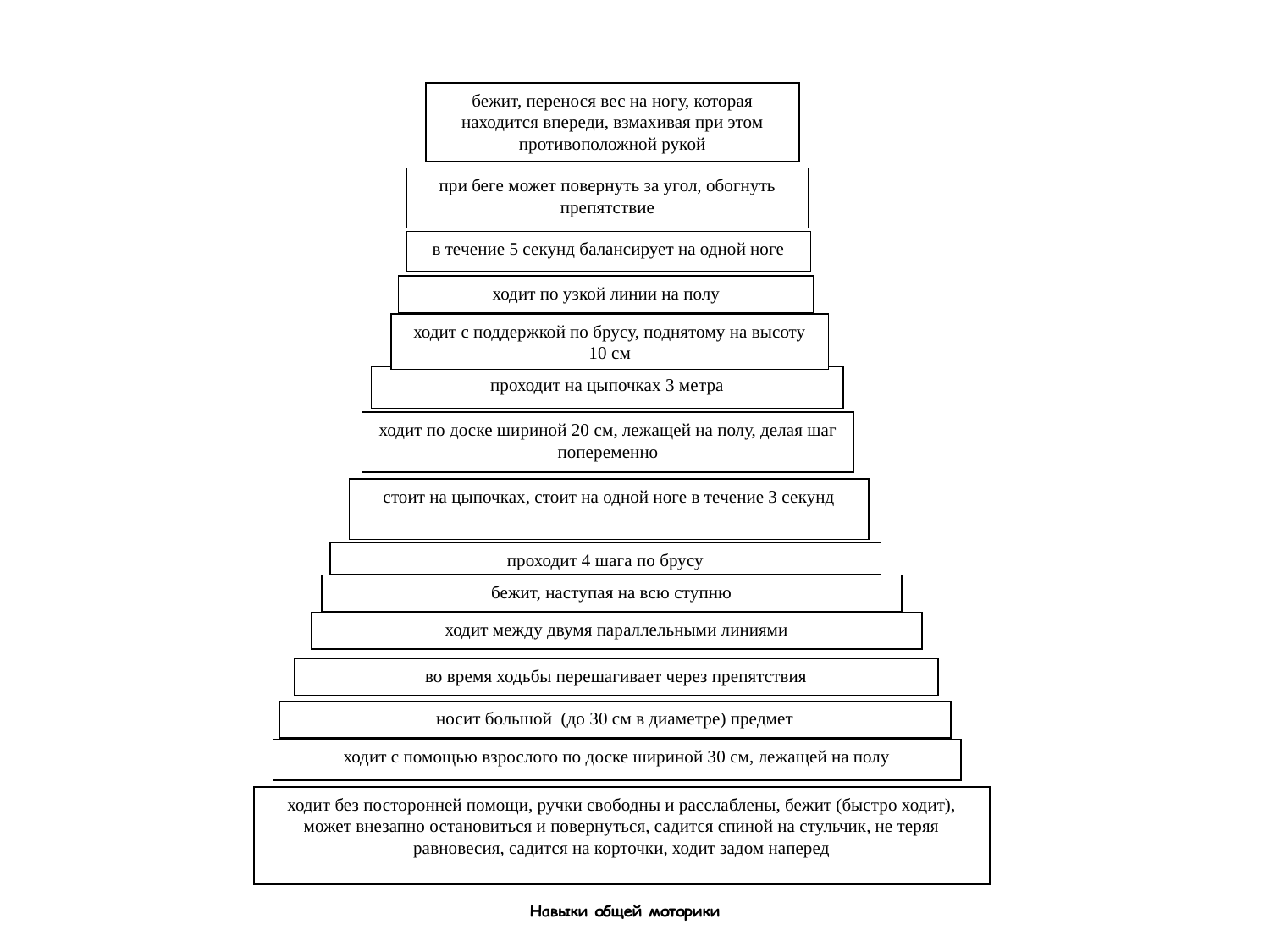

бежит, перенося вес на ногу, которая находится впереди, взмахивая при этом противоположной рукой
при беге может повернуть за угол, обогнуть препятствие
в течение 5 секунд балансирует на одной ноге
ходит по узкой линии на полу
ходит с поддержкой по брусу, поднятому на высоту 10 см
проходит на цыпочках 3 метра
ходит по доске шириной 20 см, лежащей на полу, делая шаг попеременно
стоит на цыпочках, стоит на одной ноге в течение 3 секунд
проходит 4 шага по брусу
бежит, наступая на всю ступню
ходит между двумя параллельными линиями
во время ходьбы перешагивает через препятствия
носит большой  (до 30 см в диаметре) предмет
ходит с помощью взрослого по доске шириной 30 см, лежащей на полу
ходит без посторонней помощи, ручки свободны и расслаблены, бежит (быстро ходит), может внезапно остановиться и повернуться, садится спиной на стульчик, не теряя равновесия, садится на корточки, ходит задом наперед
# Навыки общей моторики